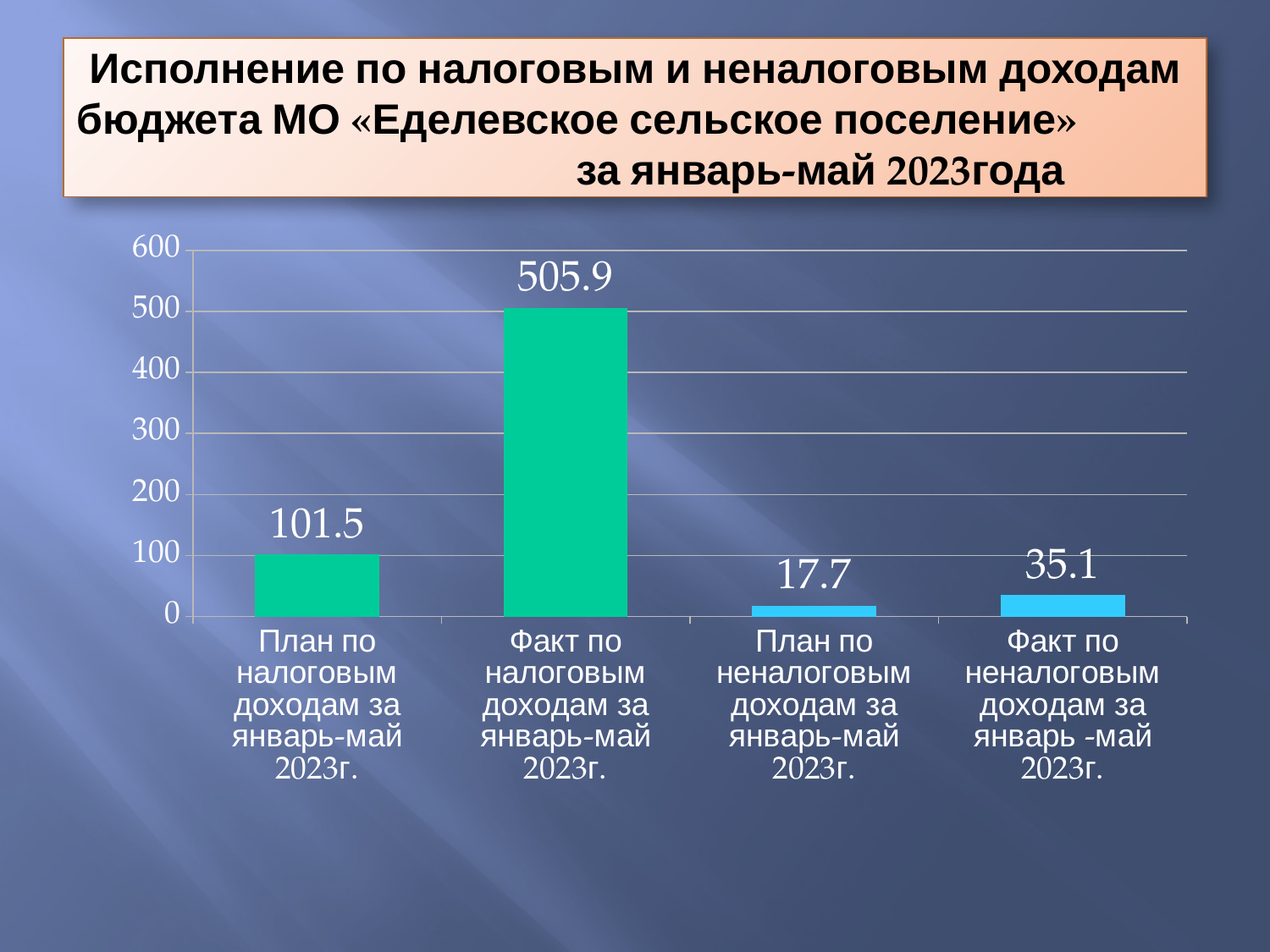

# Исполнение по налоговым и неналоговым доходам бюджета МО «Еделевское сельское поселение»                                               за январь-май 2023года

### Chart

| Category | Столбец1 |
|---|---|
| План по налоговым доходам за январь-май 2023г. | 101.5 |
| Факт по налоговым доходам за январь-май 2023г. | 505.9 |
| План по неналоговым доходам за январь-май 2023г. | 17.7 |
| Факт по неналоговым доходам за январь -май 2023г. | 35.1 |